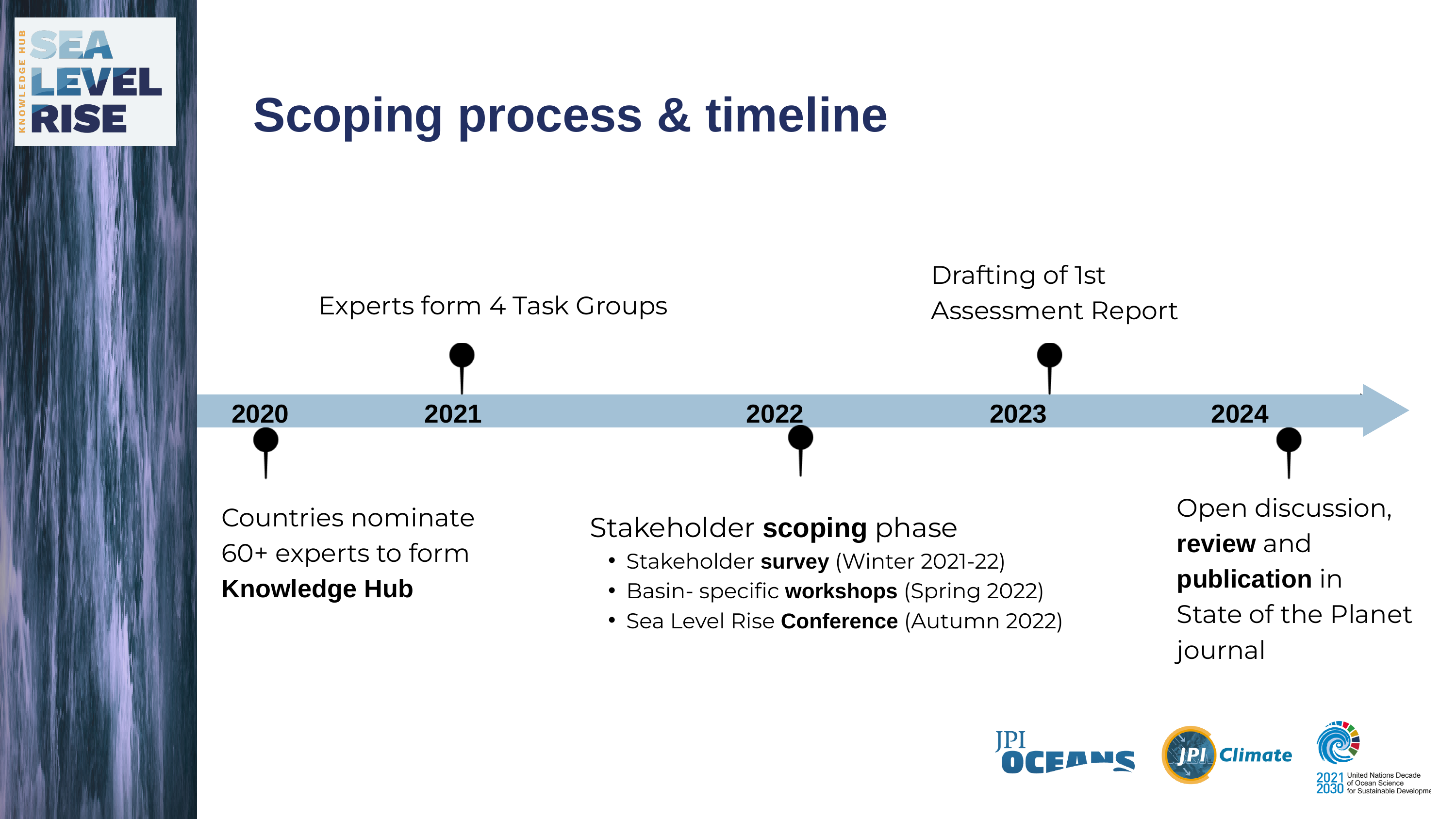

Scoping process & timeline

Experts form 4 Task Groups

Drafting of 1st Assessment Report

2020                   2021                                     2022                          2023                       2024

Countries nominate
60+ experts to form Knowledge Hub

Open discussion, review and publication in
State of the Planet journal

Stakeholder scoping phase
Stakeholder survey (Winter 2021-22)​
Basin- specific workshops (Spring 2022)​
Sea Level Rise Conference (Autumn 2022)